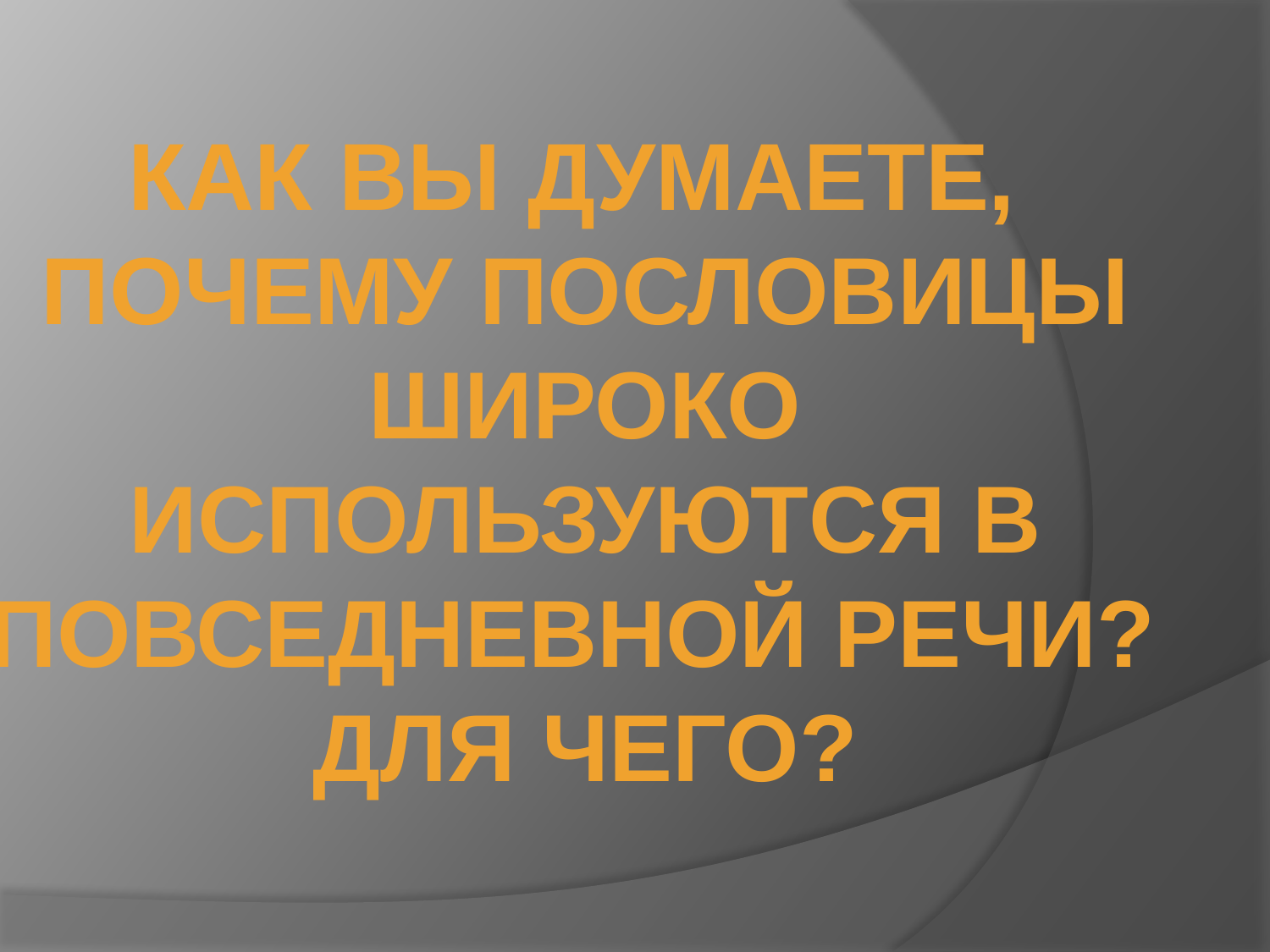

Как вы думаете,
почему пословицы широко используются в повседневной речи?
Для Чего?